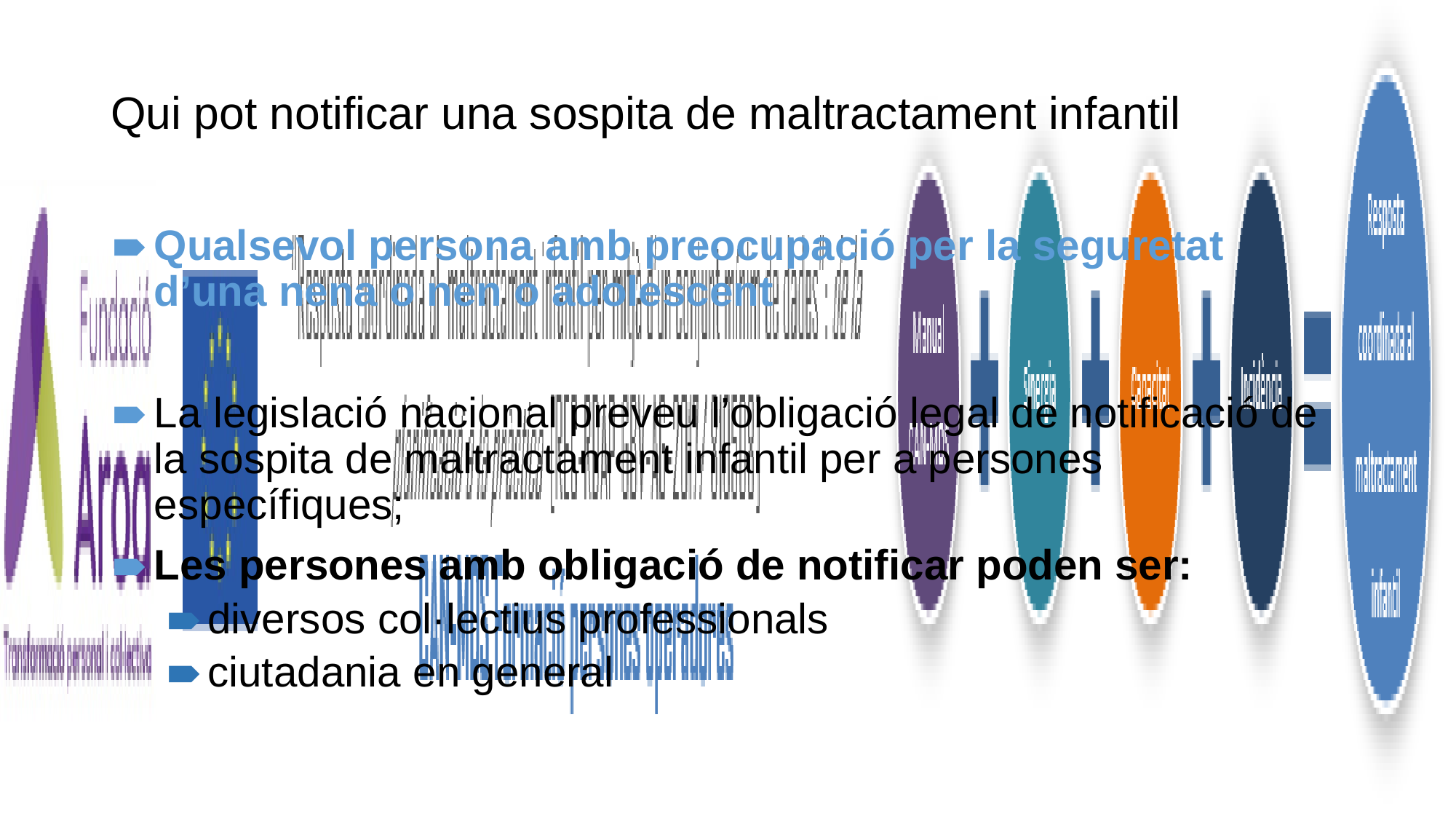

# Qui pot notificar una sospita de maltractament infantil
Qualsevol persona amb preocupació per la seguretat d’una nena o nen o adolescent

La legislació nacional preveu l’obligació legal de notificació de la sospita de maltractament infantil per a persones específiques;
Les persones amb obligació de notificar poden ser:
diversos col·lectius professionals
ciutadania en general